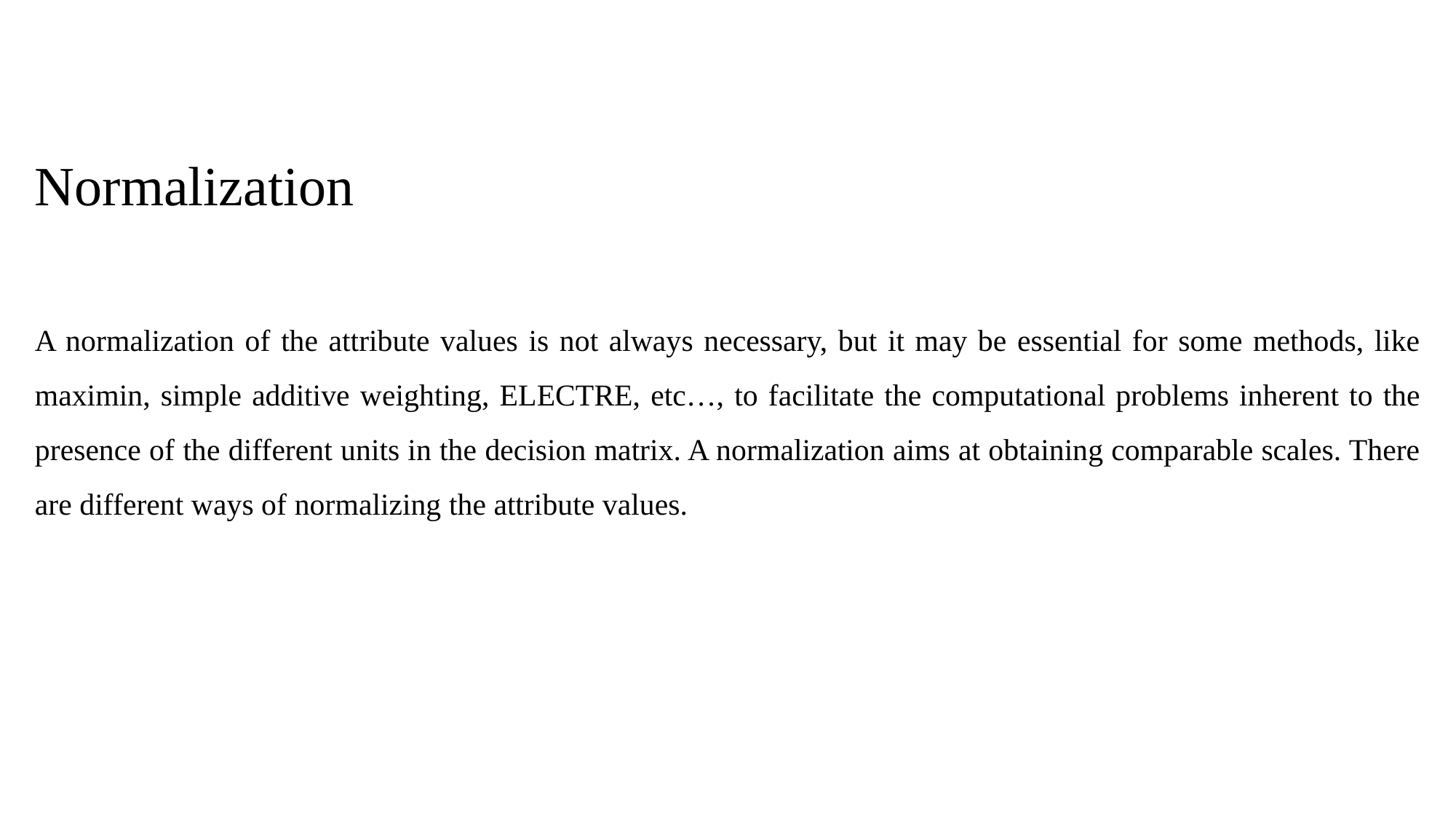

# Normalization
A normalization of the attribute values is not always necessary, but it may be essential for some methods, like maximin, simple additive weighting, ELECTRE, etc…, to facilitate the computational problems inherent to the presence of the different units in the decision matrix. A normalization aims at obtaining comparable scales. There are different ways of normalizing the attribute values.